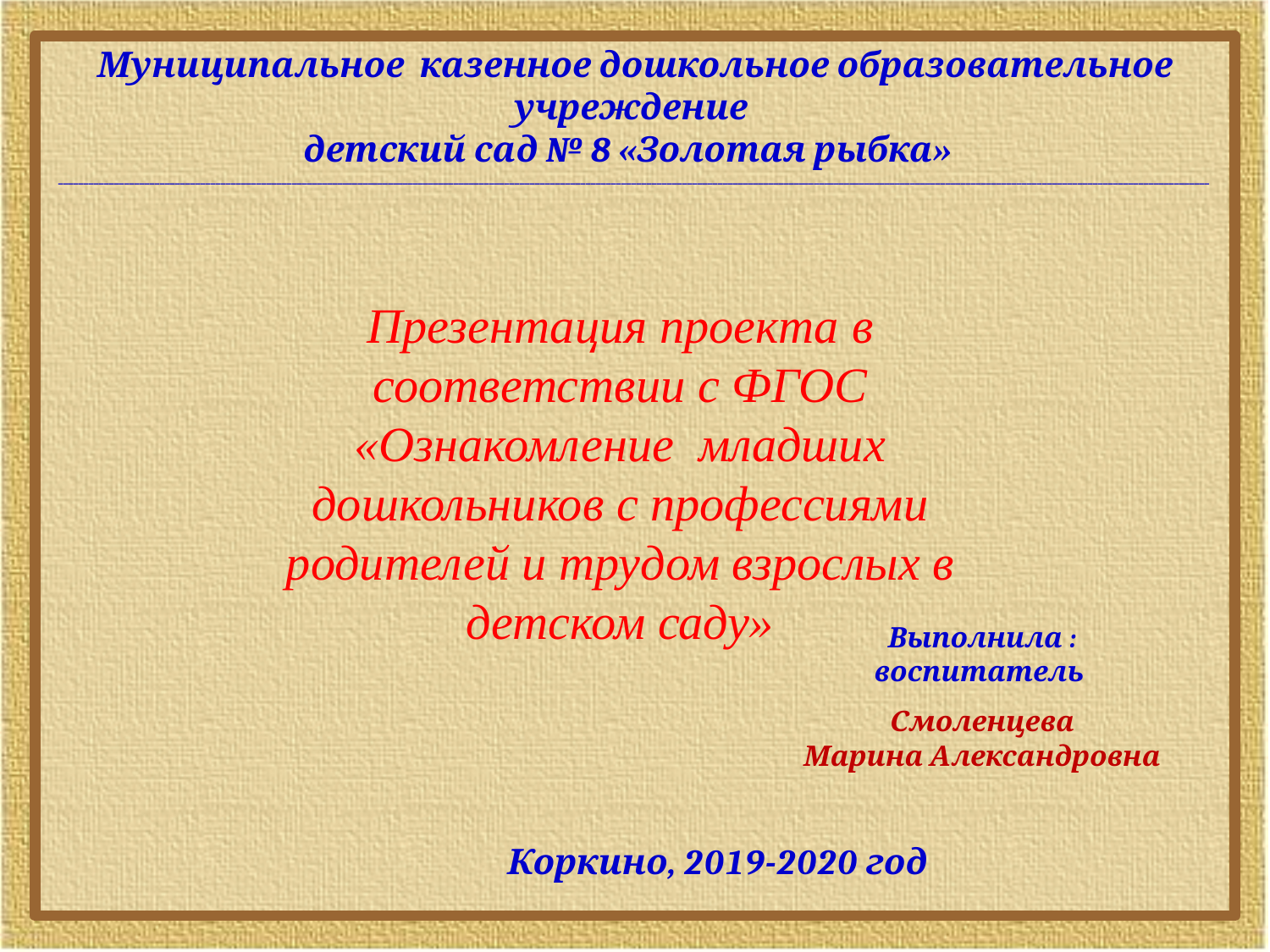

Муниципальное  казенное дошкольное образовательное учреждение
детский сад № 8 «Золотая рыбка»
___________________________________________________________________________________________________________________________________________________________________________________________________________________________________
Презентация проекта в соответствии с ФГОС
«Ознакомление  младших дошкольников с профессиями родителей и трудом взрослых в детском саду»
Выполнила :
воспитатель

Смоленцева
Марина Александровна
Коркино, 2019-2020 год